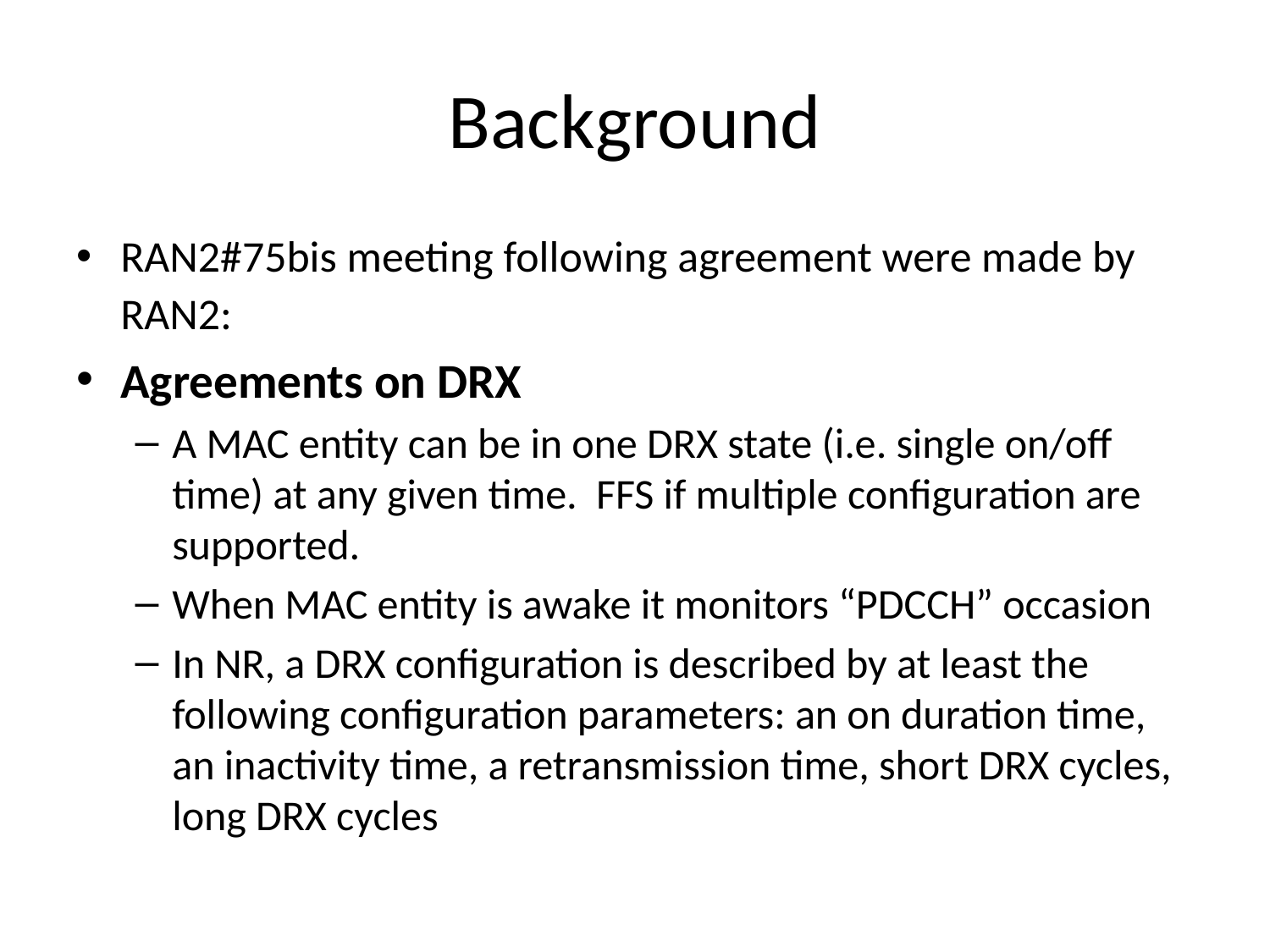

# Background
RAN2#75bis meeting following agreement were made by RAN2:
Agreements on DRX
A MAC entity can be in one DRX state (i.e. single on/off time) at any given time.  FFS if multiple configuration are supported.
When MAC entity is awake it monitors “PDCCH” occasion
In NR, a DRX configuration is described by at least the following configuration parameters: an on duration time, an inactivity time, a retransmission time, short DRX cycles, long DRX cycles